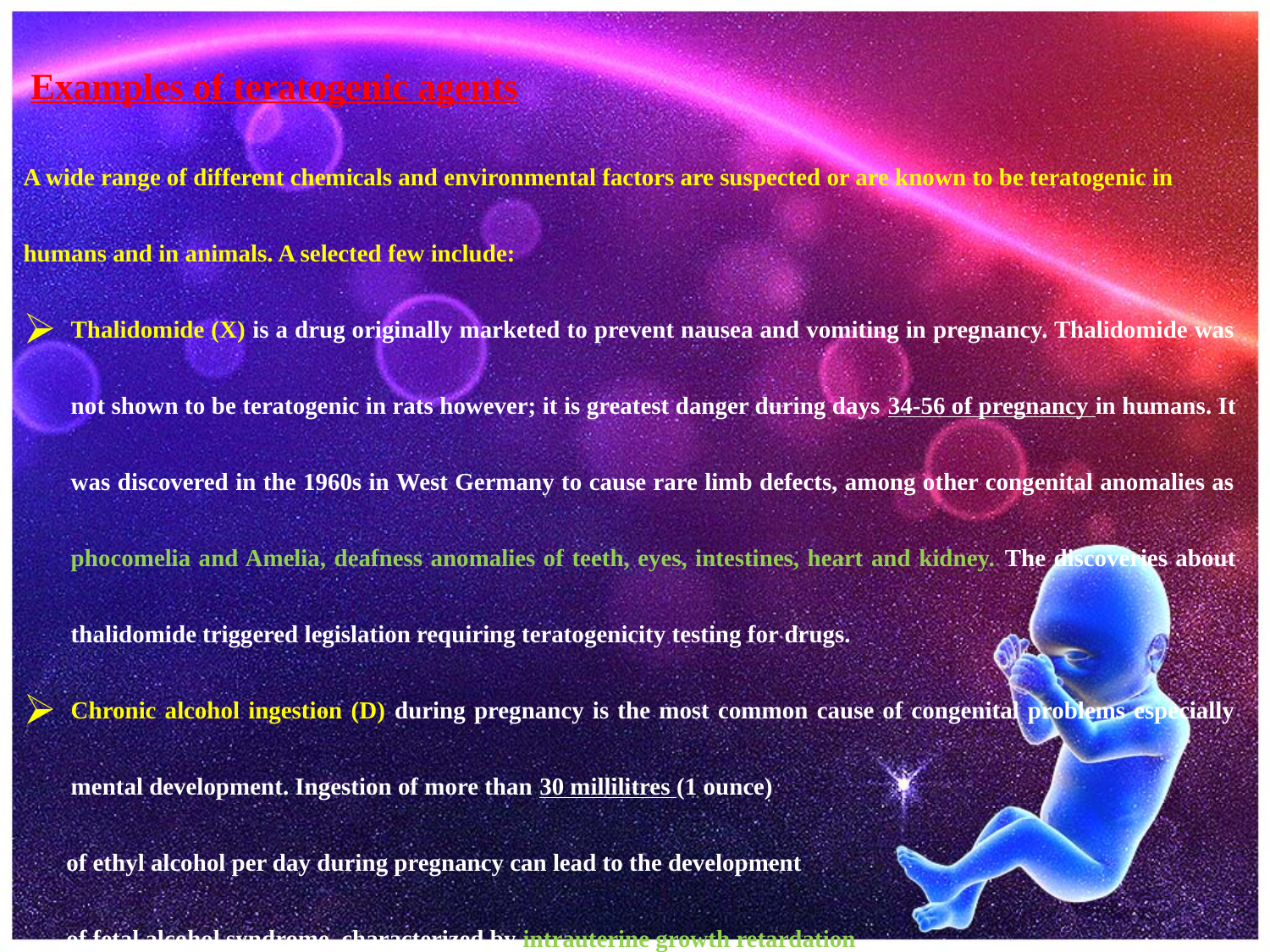

Examples of teratogenic agents
A wide range of different chemicals and environmental factors are suspected or are known to be teratogenic in humans and in animals. A selected few include:
Thalidomide (X) is a drug originally marketed to prevent nausea and vomiting in pregnancy. Thalidomide was not shown to be teratogenic in rats however; it is greatest danger during days 34-56 of pregnancy in humans. It was discovered in the 1960s in West Germany to cause rare limb defects, among other congenital anomalies as phocomelia and Amelia, deafness anomalies of teeth, eyes, intestines, heart and kidney. The discoveries about thalidomide triggered legislation requiring teratogenicity testing for drugs.
Chronic alcohol ingestion (D) during pregnancy is the most common cause of congenital problems especially mental development. Ingestion of more than 30 millilitres (1 ounce)
       of ethyl alcohol per day during pregnancy can lead to the development
       of fetal alcohol syndrome, characterized by intrauterine growth retardation
       and subsequent learning disabilities, such as distractibility, and language
       disorders. Heavier consumption of alcohol, more than 60 millilitres per day,
       by a pregnant woman can result in malformations of the fetal brain
       and in spontaneous abortions.